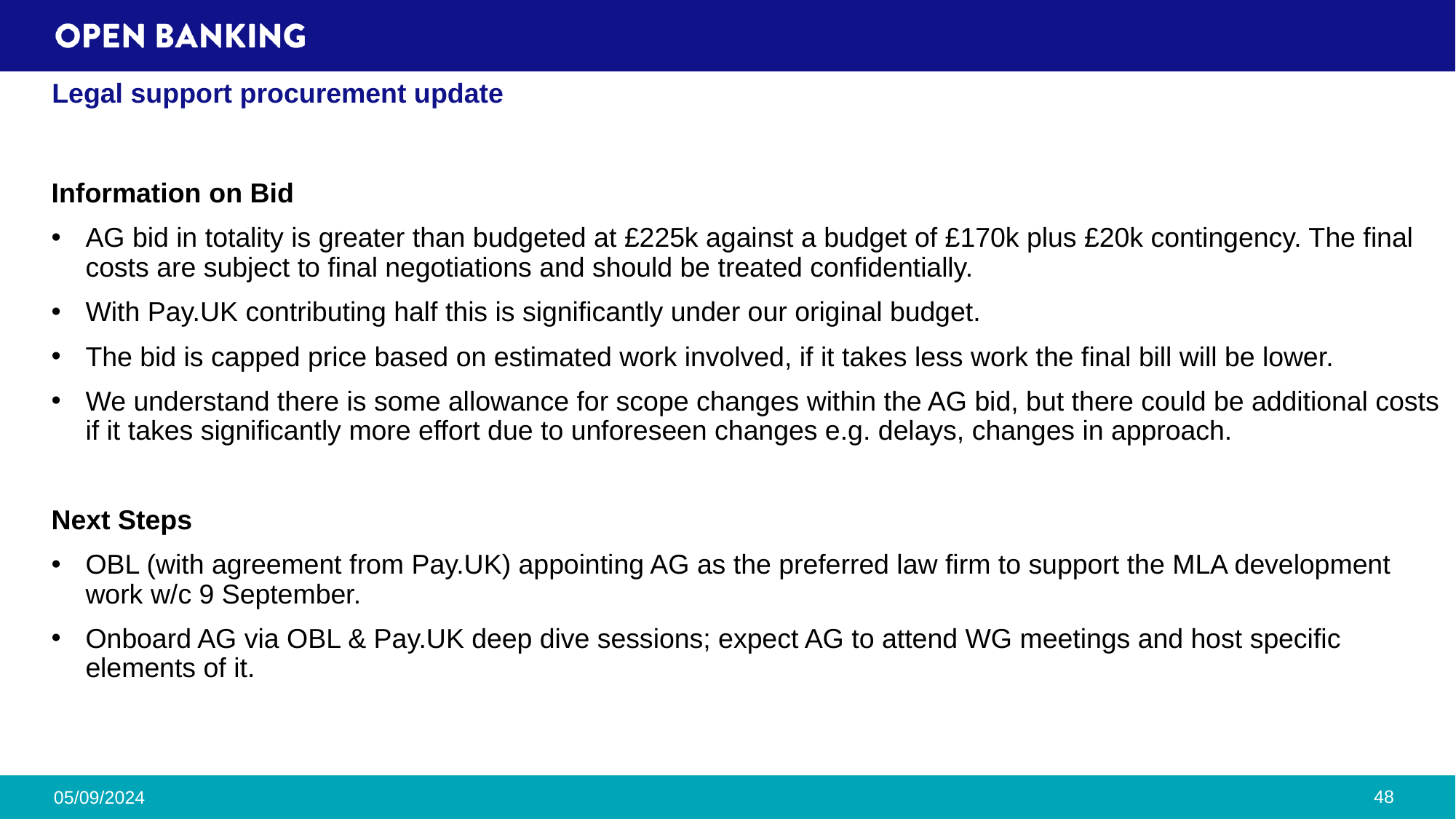

# Legal support procurement update
Information on Bid
AG bid in totality is greater than budgeted at £225k against a budget of £170k plus £20k contingency. The final costs are subject to final negotiations and should be treated confidentially.
With Pay.UK contributing half this is significantly under our original budget.
The bid is capped price based on estimated work involved, if it takes less work the final bill will be lower.
We understand there is some allowance for scope changes within the AG bid, but there could be additional costs if it takes significantly more effort due to unforeseen changes e.g. delays, changes in approach.

Next Steps
OBL (with agreement from Pay.UK) appointing AG as the preferred law firm to support the MLA development work w/c 9 September.
Onboard AG via OBL & Pay.UK deep dive sessions; expect AG to attend WG meetings and host specific elements of it.

48
05/09/2024